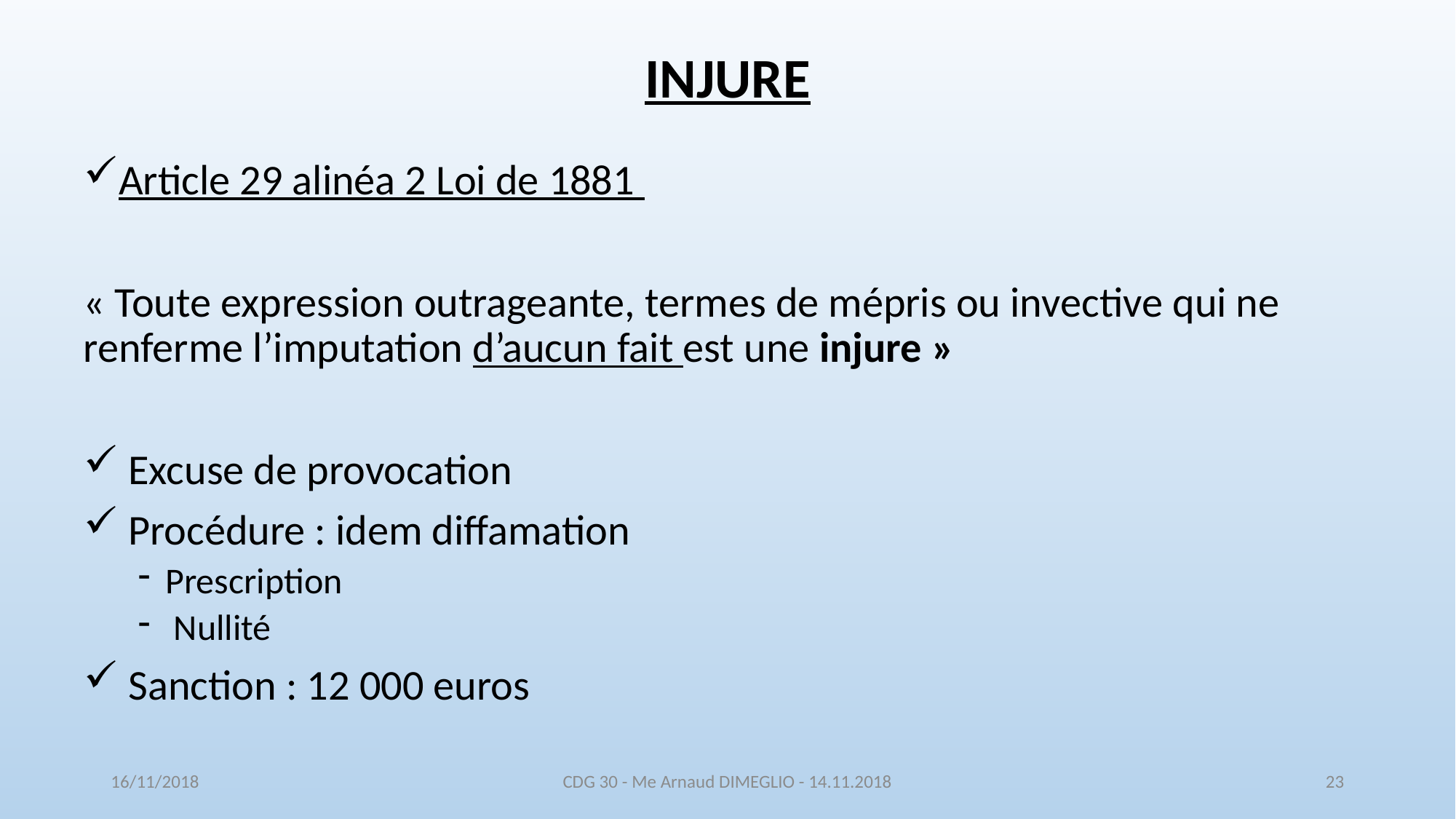

# INJURE
Article 29 alinéa 2 Loi de 1881

« Toute expression outrageante, termes de mépris ou invective qui ne renferme l’imputation d’aucun fait est une injure »

 Excuse de provocation
 Procédure : idem diffamation
Prescription
 Nullité
 Sanction : 12 000 euros
16/11/2018
CDG 30 - Me Arnaud DIMEGLIO - 14.11.2018
23